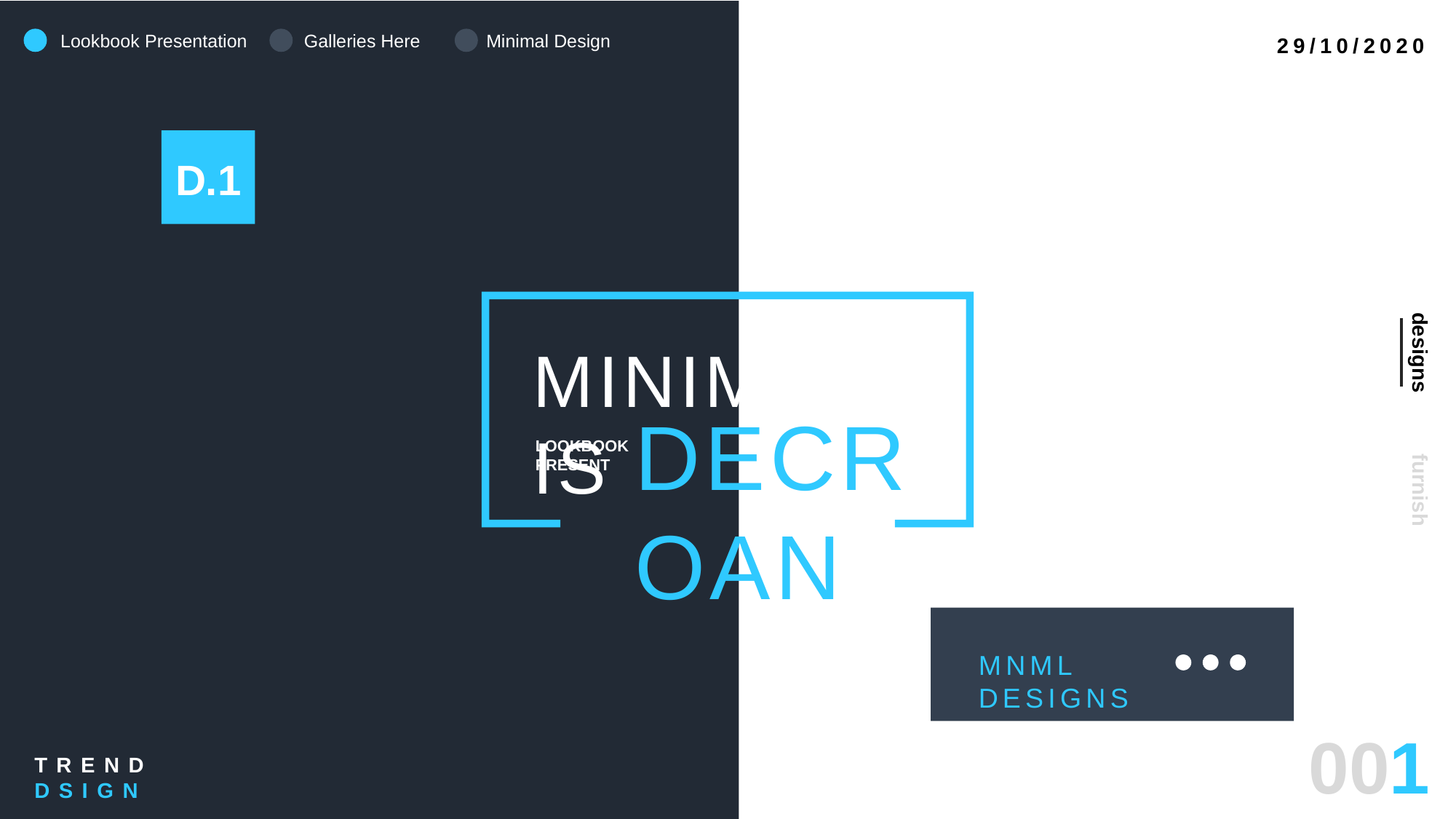

29/10/2020

Lookbook Presentation
Galleries Here
Minimal Design

D.1

MINIMALIS
designs
DECROAN
LOOKBOOK PRESENT
furnish

MNML DESIGNS

001
TRENDDSIGN